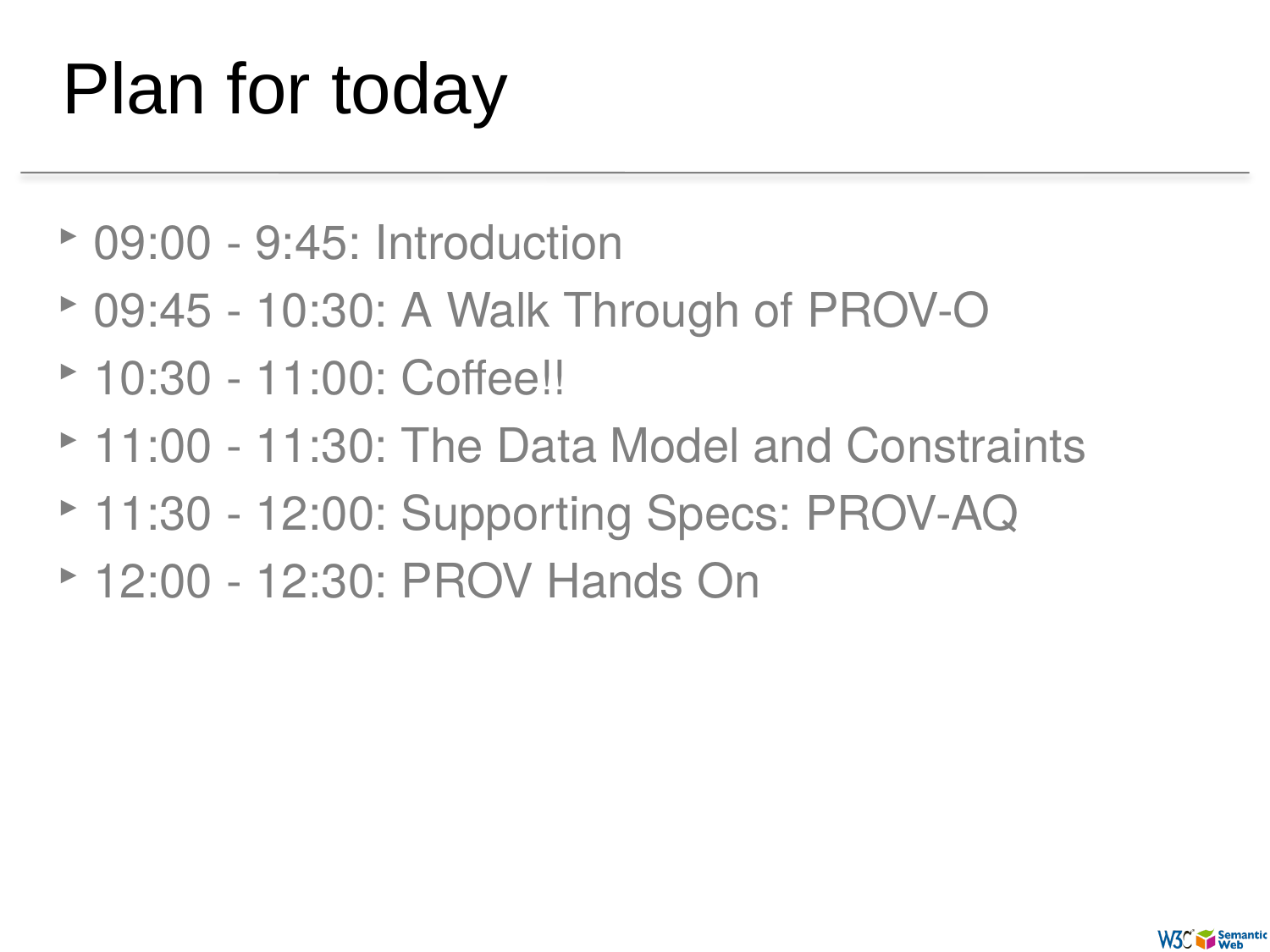

# Plan for today
09:00 - 9:45: Introduction
09:45 - 10:30: A Walk Through of PROV-O
10:30 - 11:00: Coffee!!
11:00 - 11:30: The Data Model and Constraints
11:30 - 12:00: Supporting Specs: PROV-AQ
12:00 - 12:30: PROV Hands On